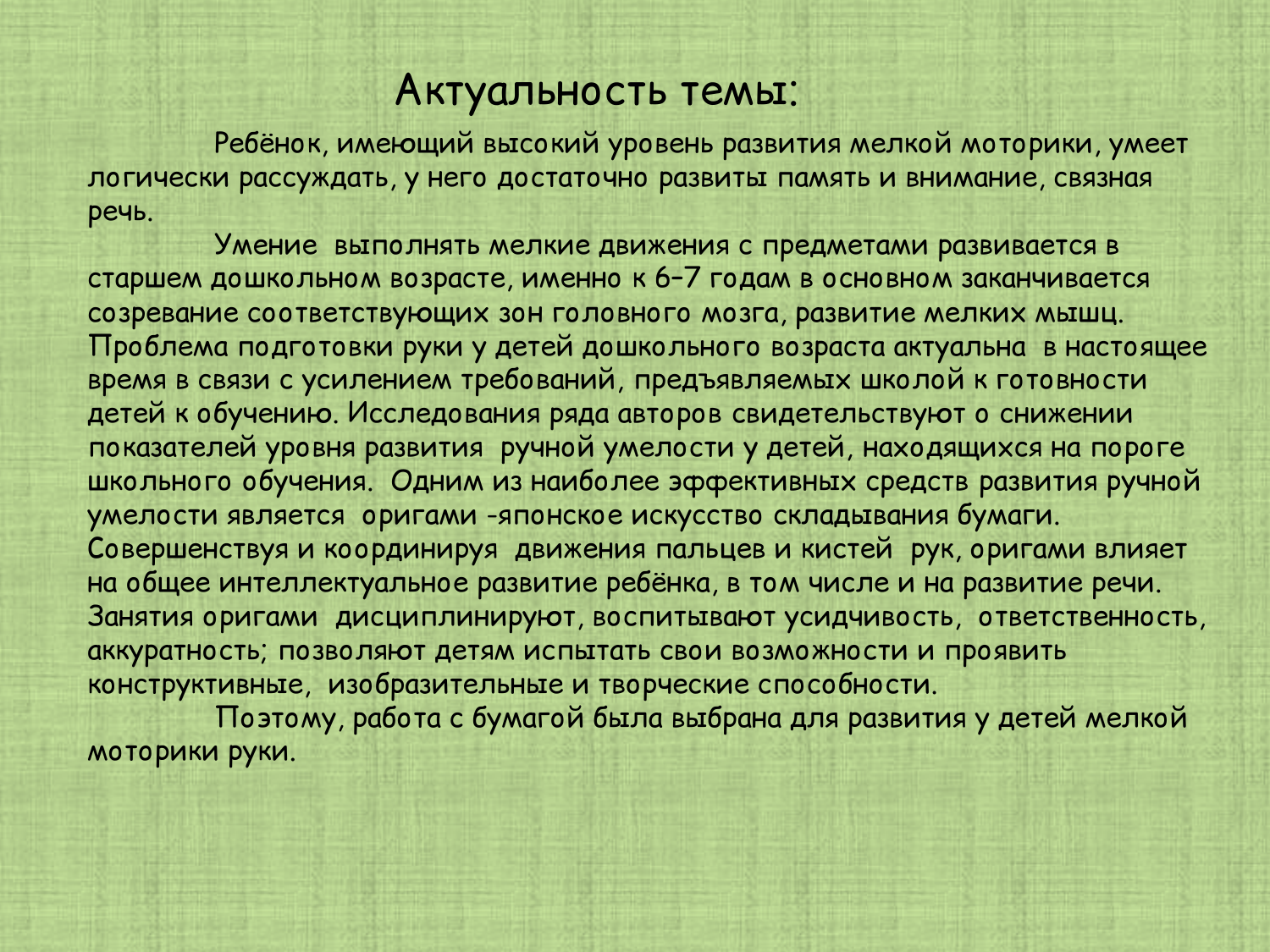

Актуальность темы:
	Ребёнок, имеющий высокий уровень развития мелкой моторики, умеет   логически рассуждать, у него достаточно развиты память и внимание, связная речь.
	Умение  выполнять мелкие движения с предметами развивается в старшем дошкольном возрасте, именно к 6–7 годам в основном заканчивается созревание соответствующих зон головного мозга, развитие мелких мышц.   Проблема подготовки руки у детей дошкольного возраста актуальна  в настоящее время в связи с усилением требований, предъявляемых школой к готовности детей к обучению. Исследования ряда авторов свидетельствуют о снижении показателей уровня развития  ручной умелости у детей, находящихся на пороге школьного обучения.  Одним из наиболее эффективных средств развития ручной умелости является  оригами -японское искусство складывания бумаги.
Совершенствуя и координируя  движения пальцев и кистей  рук, оригами влияет на общее интеллектуальное развитие ребёнка, в том числе и на развитие речи. Занятия оригами  дисциплинируют, воспитывают усидчивость,  ответственность, аккуратность; позволяют детям испытать свои возможности и проявить  конструктивные,  изобразительные и творческие способности.
	Поэтому, работа с бумагой была выбрана для развития у детей мелкой моторики руки.